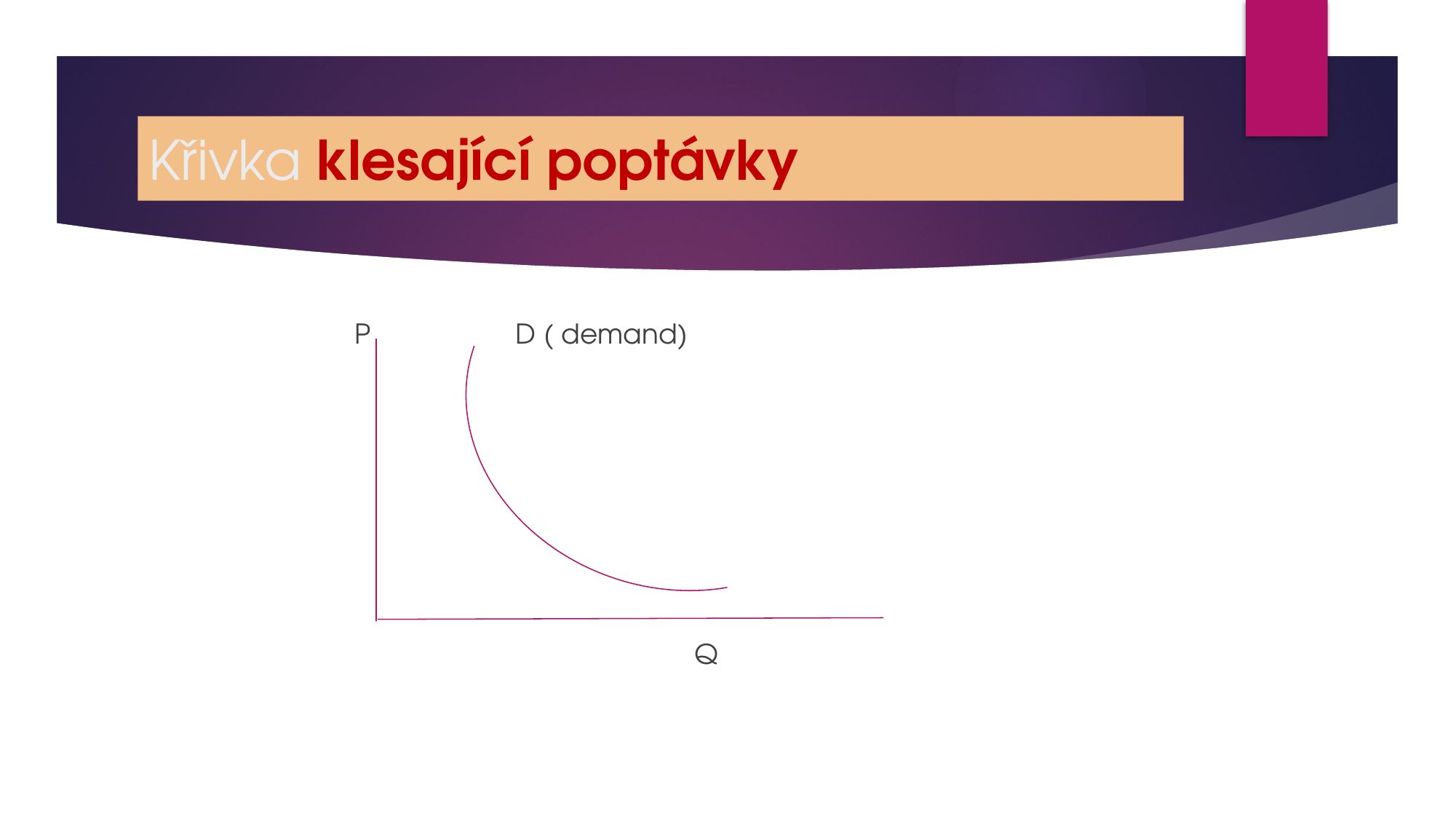

# Křivka klesající poptávky

                           P                   D ( demand)

														Q